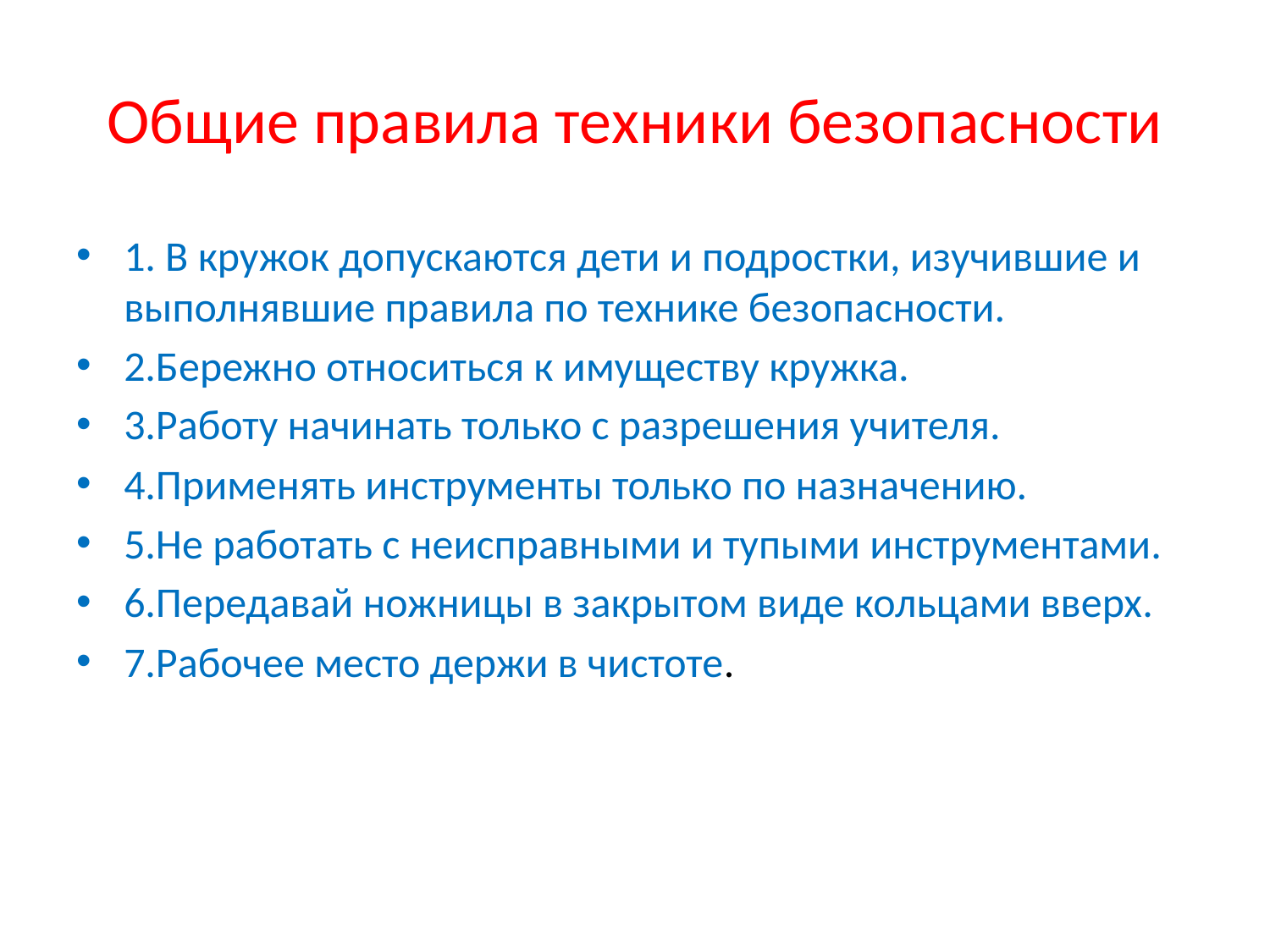

# Общие правила техники безопасности
1. В кружок допускаются дети и подростки, изучившие и выполнявшие правила по технике безопасности.
2.Бережно относиться к имуществу кружка.
3.Работу начинать только с разрешения учителя.
4.Применять инструменты только по назначению.
5.Не работать с неисправными и тупыми инструментами.
6.Передавай ножницы в закрытом виде кольцами вверх.
7.Рабочее место держи в чистоте.